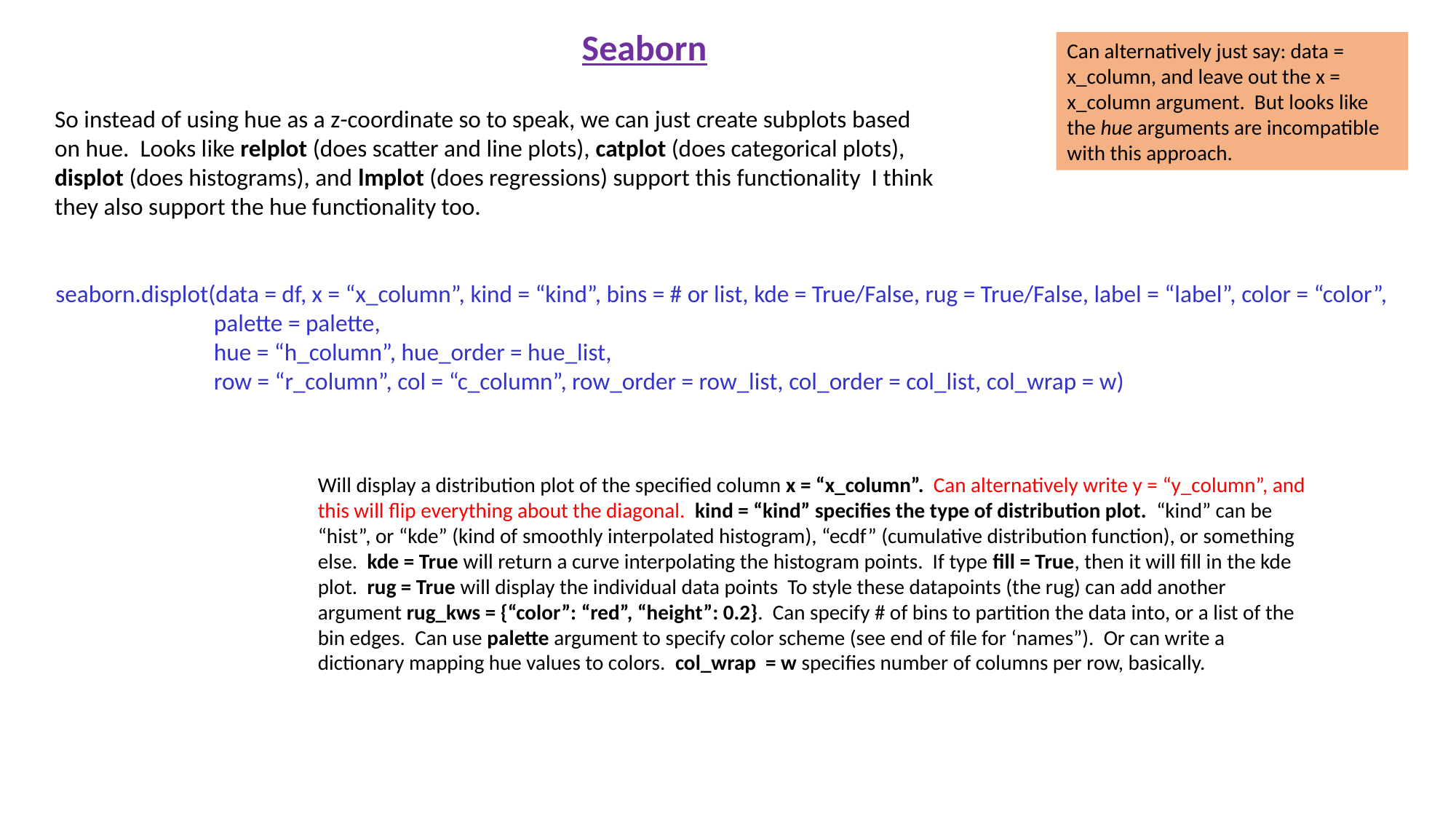

Seaborn
Can alternatively just say: data = x_column, and leave out the x = x_column argument.  But looks like the hue arguments are incompatible with this approach.
So instead of using hue as a z-coordinate so to speak, we can just create subplots based on hue.  Looks like relplot (does scatter and line plots), catplot (does categorical plots), displot (does histograms), and lmplot (does regressions) support this functionality  I think they also support the hue functionality too.
seaborn.displot(data = df, x = “x_column”, kind = “kind”, bins = # or list, kde = True/False, rug = True/False, label = “label”, color = “color”,
                             palette = palette,
	         hue = “h_column”, hue_order = hue_list,
	         row = “r_column”, col = “c_column”, row_order = row_list, col_order = col_list, col_wrap = w)
Will display a distribution plot of the specified column x = “x_column”.  Can alternatively write y = “y_column”, and this will flip everything about the diagonal.  kind = “kind” specifies the type of distribution plot.  “kind” can be “hist”, or “kde” (kind of smoothly interpolated histogram), “ecdf” (cumulative distribution function), or something else.  kde = True will return a curve interpolating the histogram points.  If type fill = True, then it will fill in the kde plot.  rug = True will display the individual data points  To style these datapoints (the rug) can add another argument rug_kws = {“color”: “red”, “height”: 0.2}.  Can specify # of bins to partition the data into, or a list of the bin edges.  Can use palette argument to specify color scheme (see end of file for ‘names”).  Or can write a dictionary mapping hue values to colors.  col_wrap  = w specifies number of columns per row, basically.